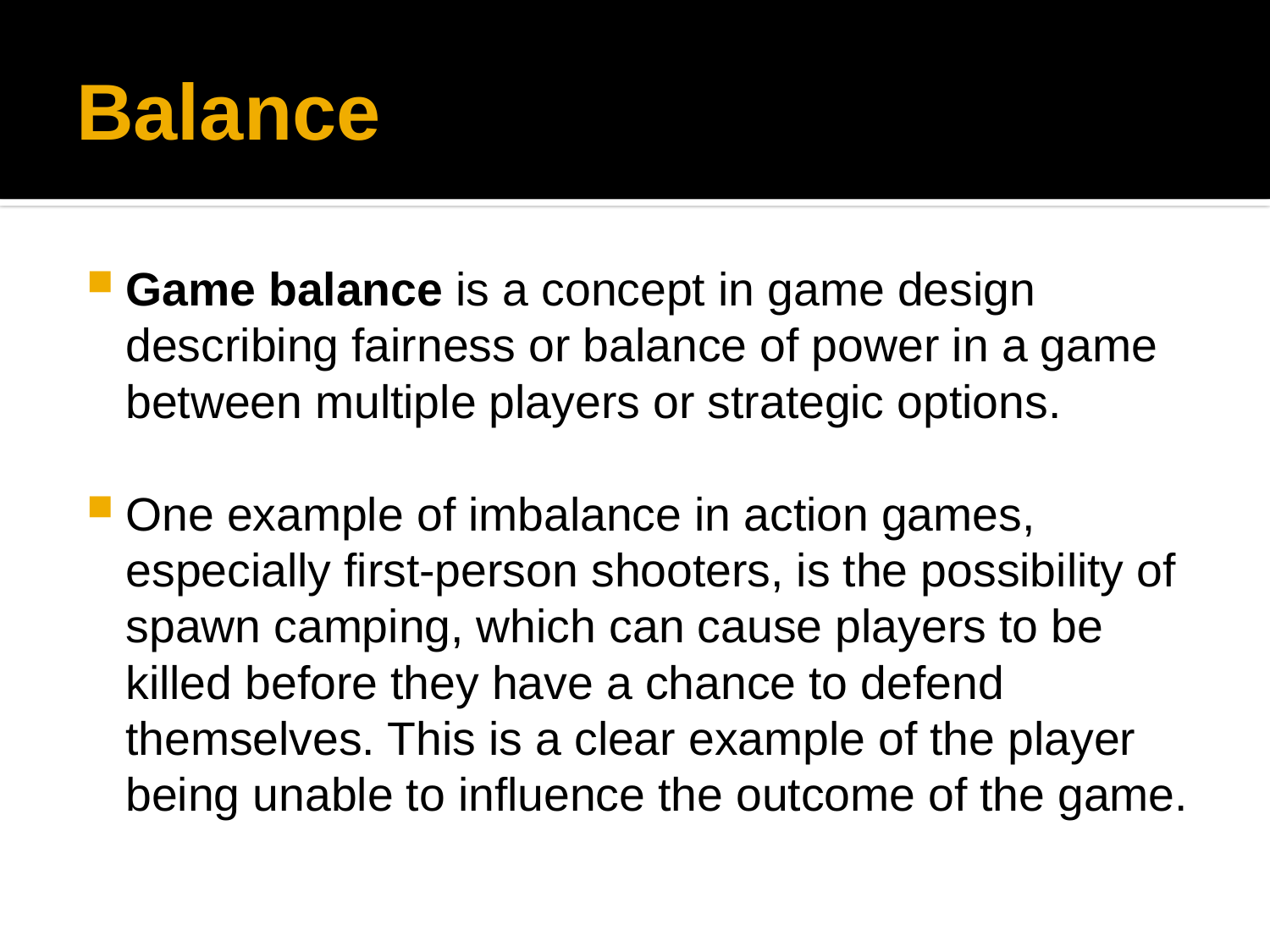

# Balance
Game balance is a concept in game design describing fairness or balance of power in a game between multiple players or strategic options.

One example of imbalance in action games, especially first-person shooters, is the possibility of spawn camping, which can cause players to be killed before they have a chance to defend themselves. This is a clear example of the player being unable to influence the outcome of the game.